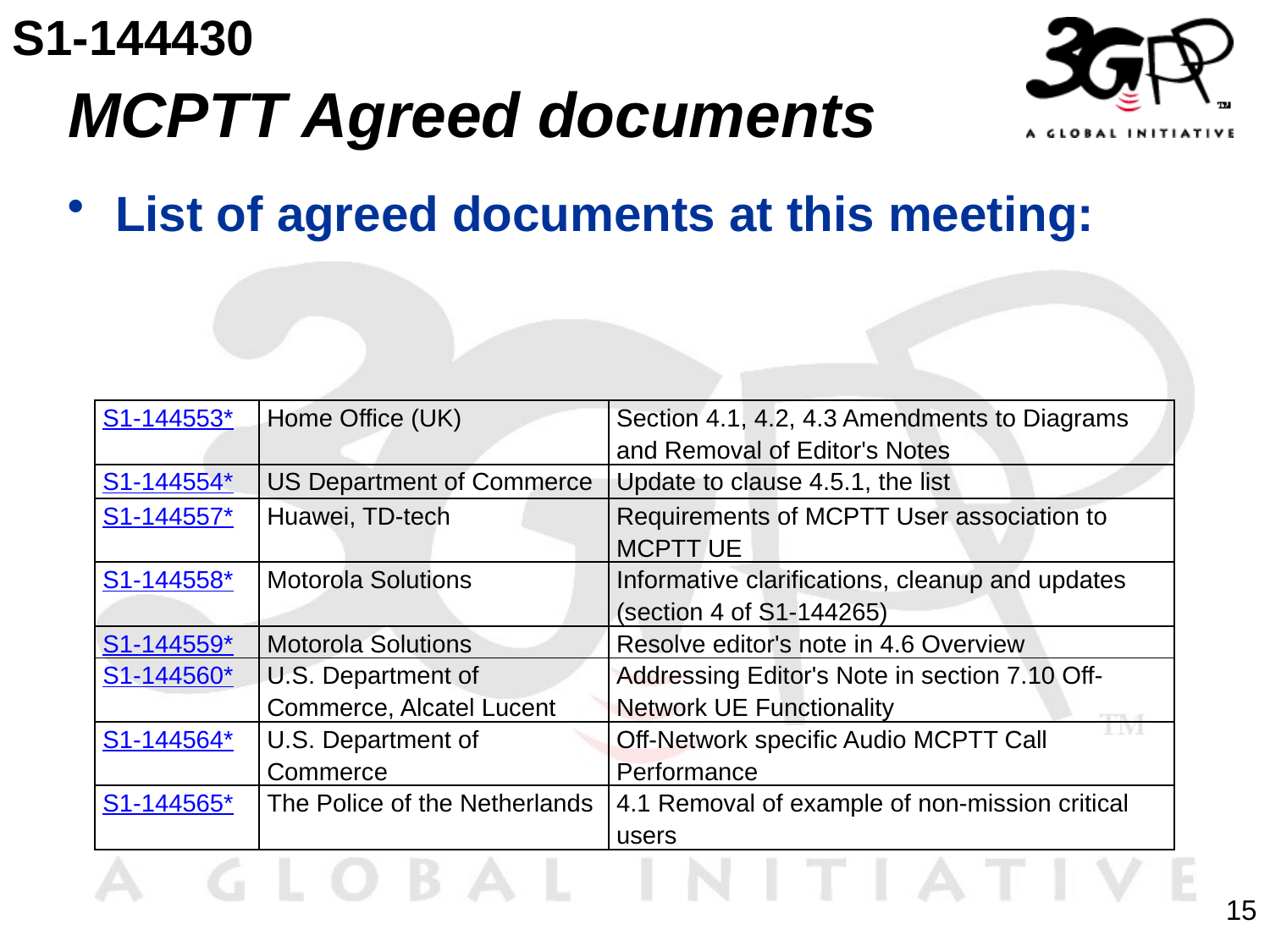

S1-144430
# MCPTT Agreed documents
List of agreed documents at this meeting:

| S1-144553\* | Home Office (UK) | Section 4.1, 4.2, 4.3 Amendments to Diagrams and Removal of Editor's Notes |
| --- | --- | --- |
| S1-144554\* | US Department of Commerce | Update to clause 4.5.1, the list |
| S1-144557\* | Huawei, TD-tech | Requirements of MCPTT User association to MCPTT UE |
| S1-144558\* | Motorola Solutions | Informative clarifications, cleanup and updates (section 4 of S1-144265) |
| S1-144559\* | Motorola Solutions | Resolve editor's note in 4.6 Overview |
| S1-144560\* | U.S. Department of Commerce, Alcatel Lucent | Addressing Editor's Note in section 7.10 Off-Network UE Functionality |
| S1-144564\* | U.S. Department of Commerce | Off-Network specific Audio MCPTT Call Performance |
| S1-144565\* | The Police of the Netherlands | 4.1 Removal of example of non-mission critical users |
15